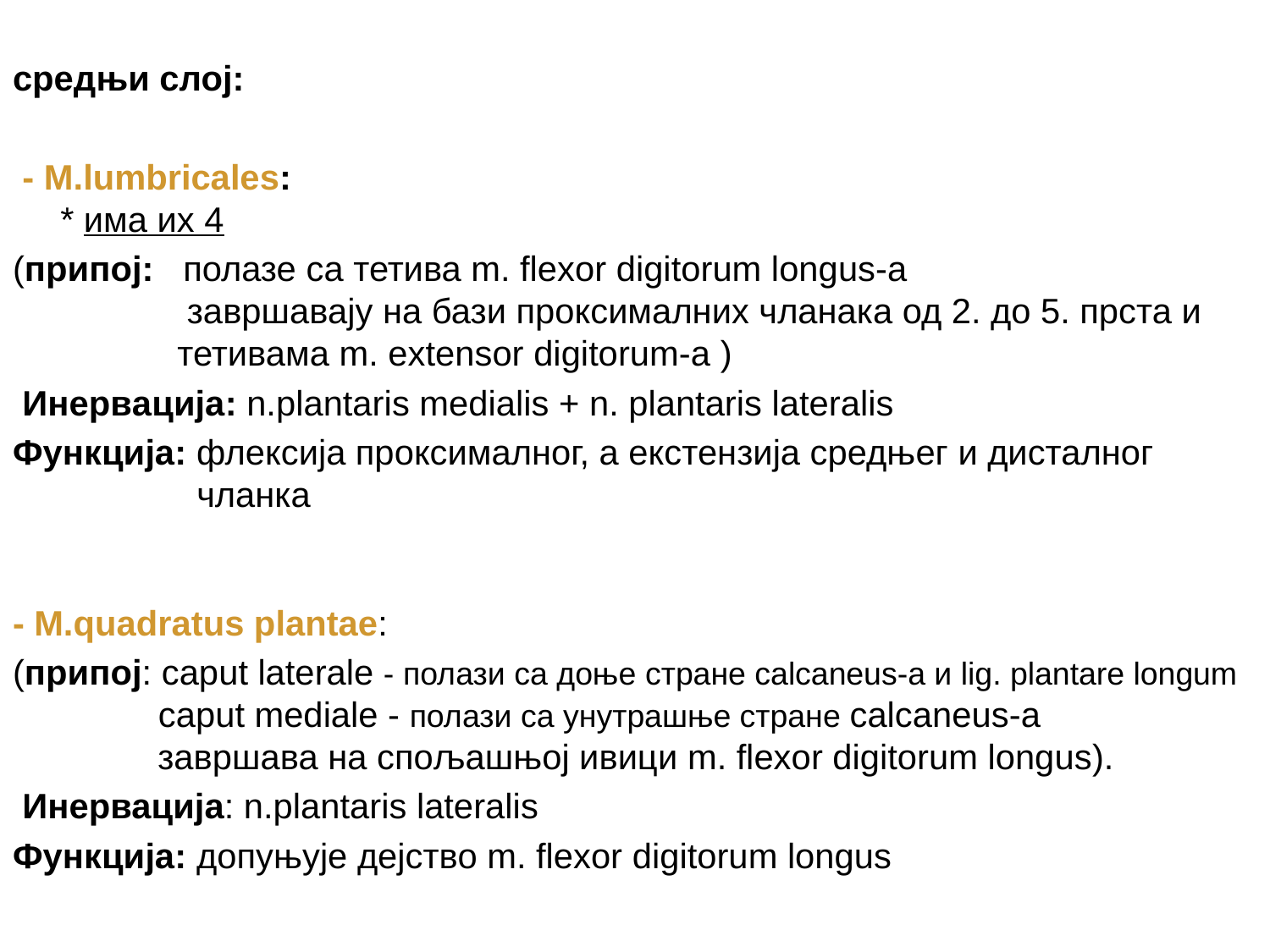

средњи слој:

 - M.lumbricales:
* има их 4
(припој:   полазе са тетива m. flexor digitorum longus-a
             завршавају на бази проксималних чланака од 2. до 5. прста и
            тетивама m. extensor digitorum-a )
 Инервaција: n.plantaris medialis + n. plantaris lateralis
Функција: флексија проксималног, а екстензија средњег и дисталног
              чланка

- M.quadratus plantae:
(припој: caput laterale - полази са доње стране calcaneus-a и lig. plantare longum
           caput mediale - полази са унутрашње стране calcaneus-a
          завршава на спољашњој ивици m. flexor digitorum longus).
 Инервација: n.plantaris lateralis
Функција: допуњује дејство m. flexor digitorum longus